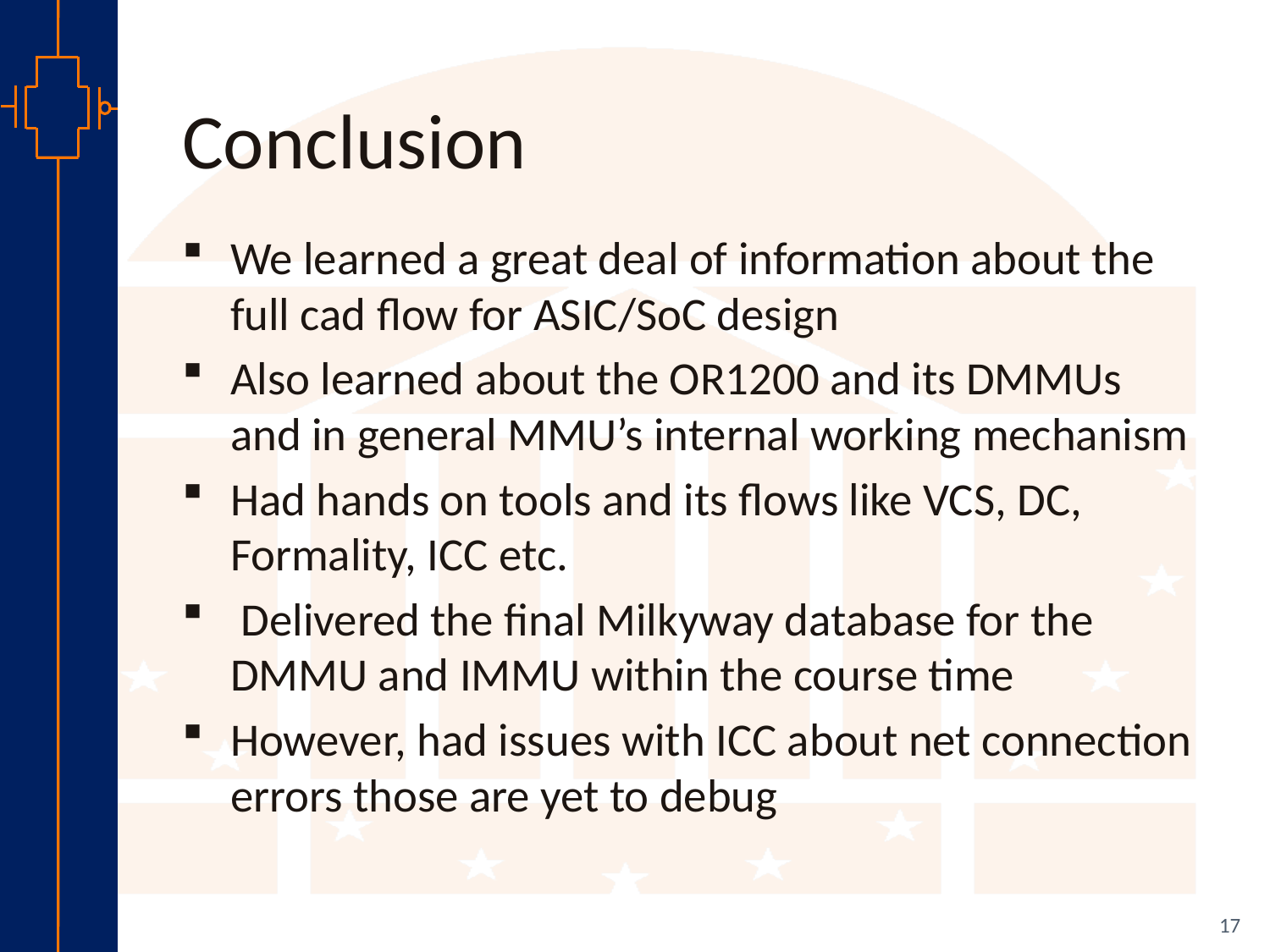

# Conclusion
We learned a great deal of information about the full cad flow for ASIC/SoC design
Also learned about the OR1200 and its DMMUs and in general MMU’s internal working mechanism
Had hands on tools and its flows like VCS, DC, Formality, ICC etc.
 Delivered the final Milkyway database for the DMMU and IMMU within the course time
However, had issues with ICC about net connection errors those are yet to debug
17